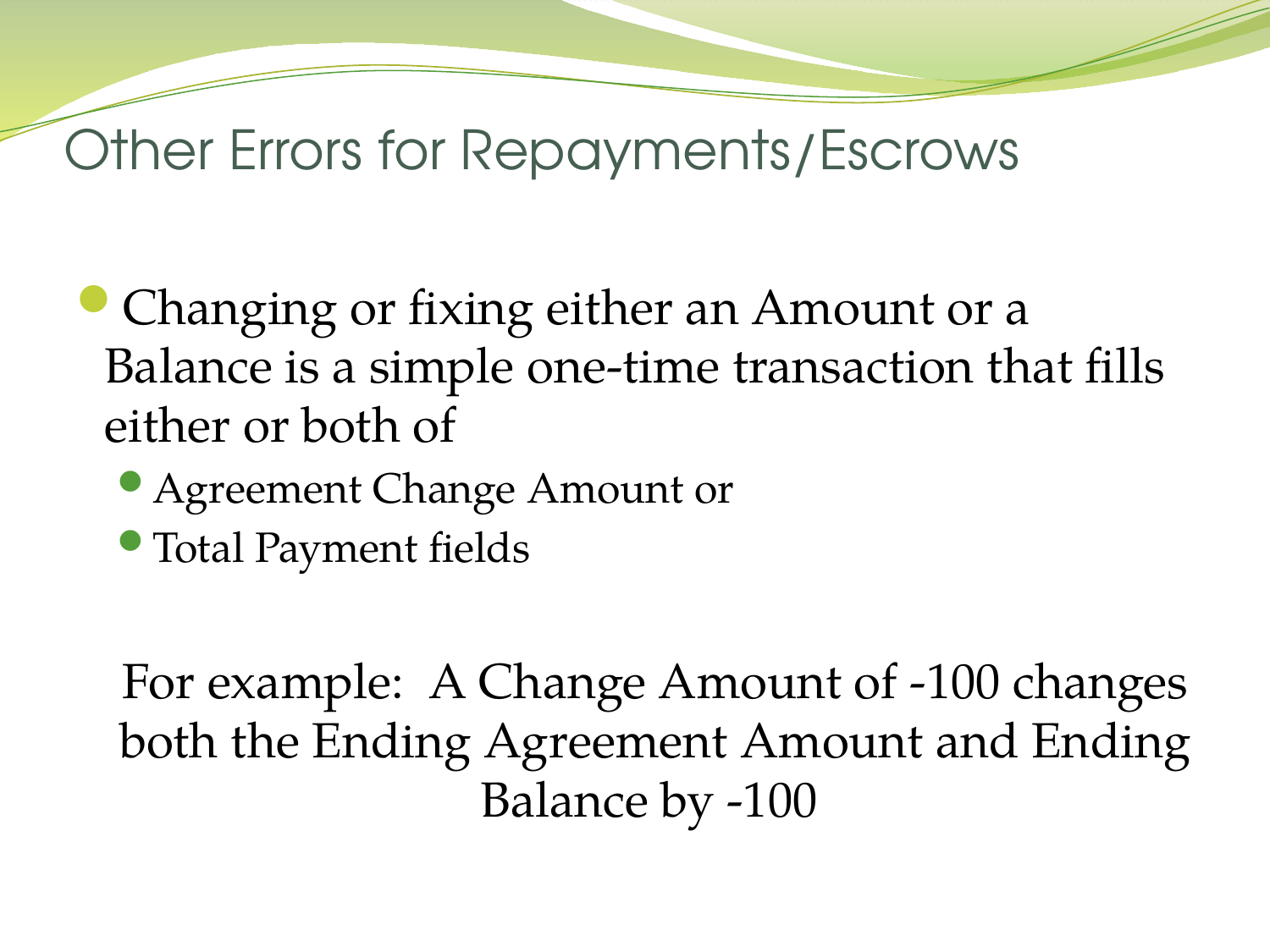

# Other Errors for Repayments/Escrows
Changing or fixing either an Amount or a Balance is a simple one-time transaction that fills either or both of
Agreement Change Amount or
Total Payment fields

For example:  A Change Amount of -100 changes both the Ending Agreement Amount and Ending Balance by -100